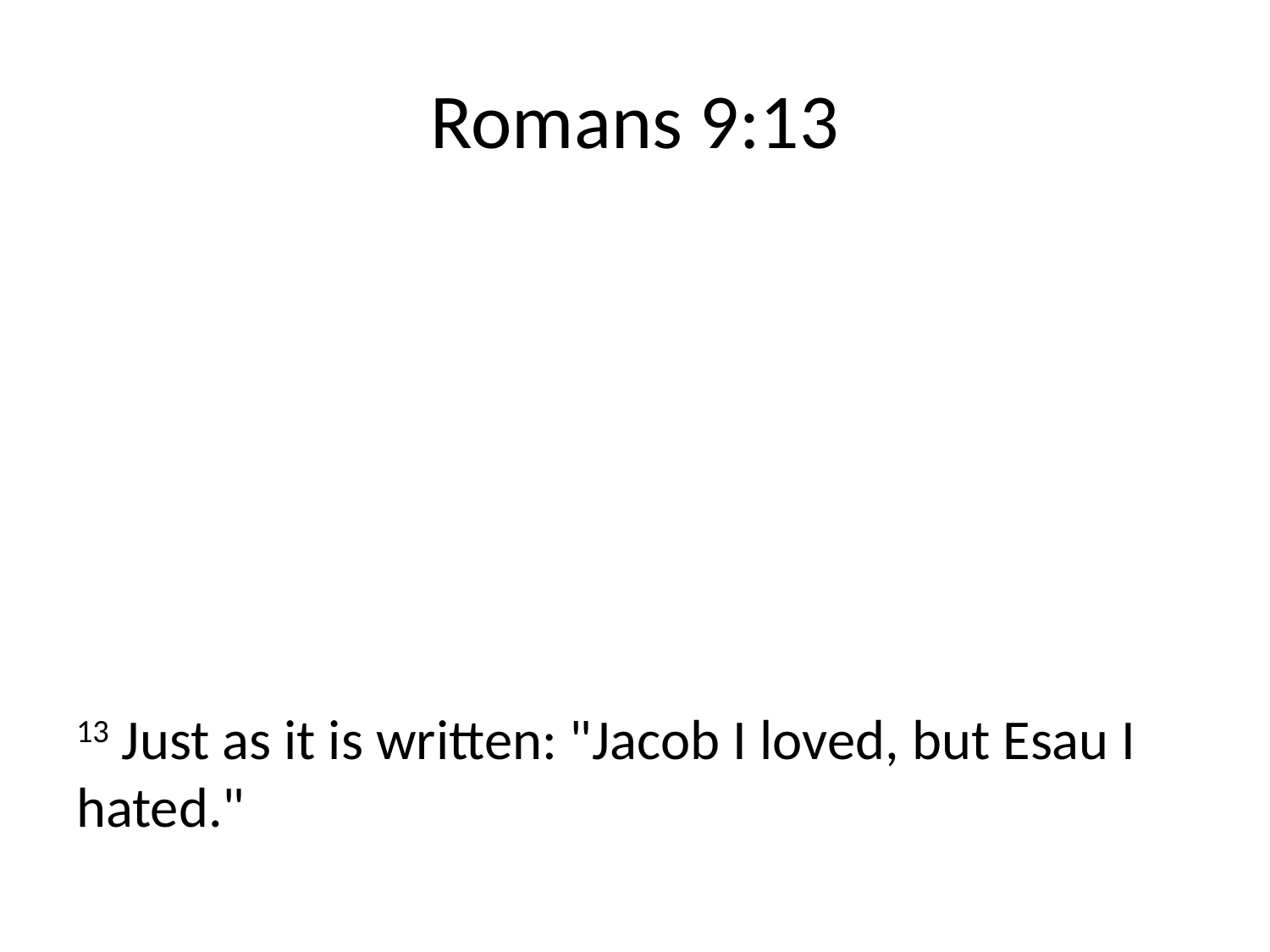

# Romans 9:13

13 Just as it is written: "Jacob I loved, but Esau I hated."